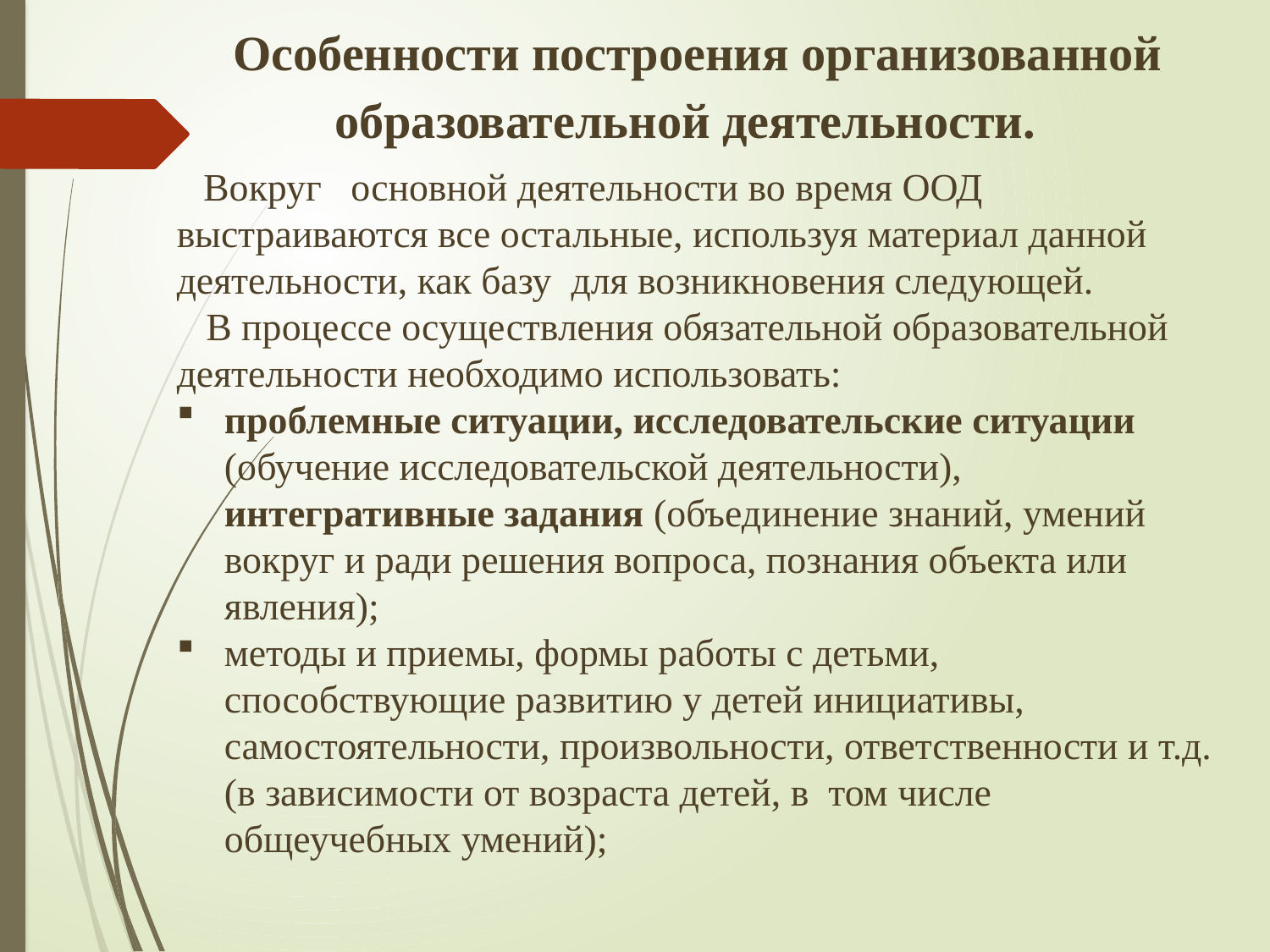

Особенности построения организованной образовательной деятельности.
   Вокруг   основной деятельности во время ООД выстраиваются все остальные, используя материал данной деятельности, как базу  для возникновения следующей.
   В процессе осуществления обязательной образовательной деятельности необходимо использовать:
проблемные ситуации, исследовательские ситуации (обучение исследовательской деятельности), интегративные задания (объединение знаний, умений вокруг и ради решения вопроса, познания объекта или явления);
методы и приемы, формы работы с детьми, способствующие развитию у детей инициативы, самостоятельности, произвольности, ответственности и т.д. (в зависимости от возраста детей, в  том числе общеучебных умений);